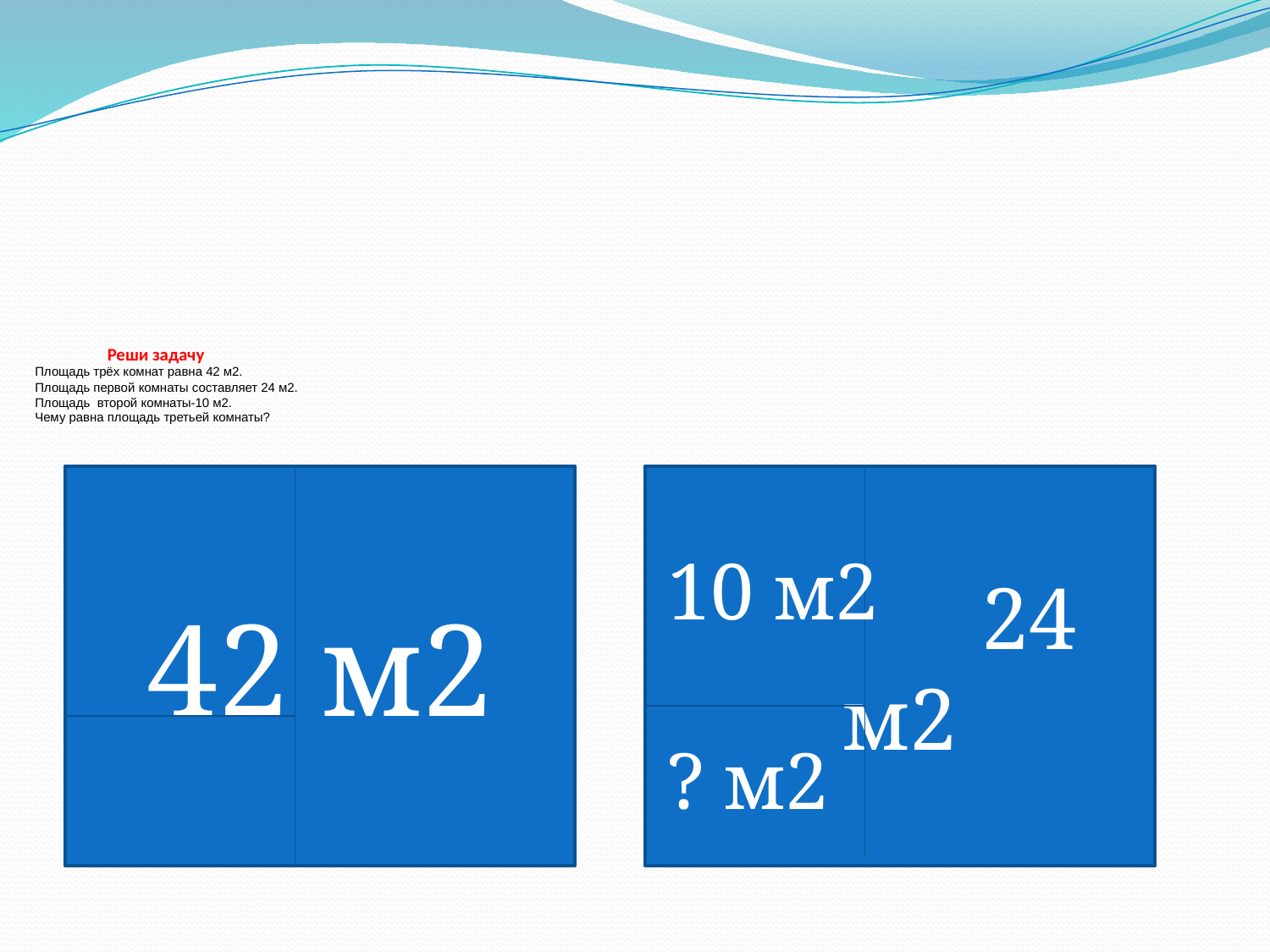

# Реши задачу Площадь трёх комнат равна 42 м2. Площадь первой комнаты составляет 24 м2. Площадь  второй комнаты-10 м2. Чему равна площадь третьей комнаты?
42 м2
                    24 м2
10 м2
? м2